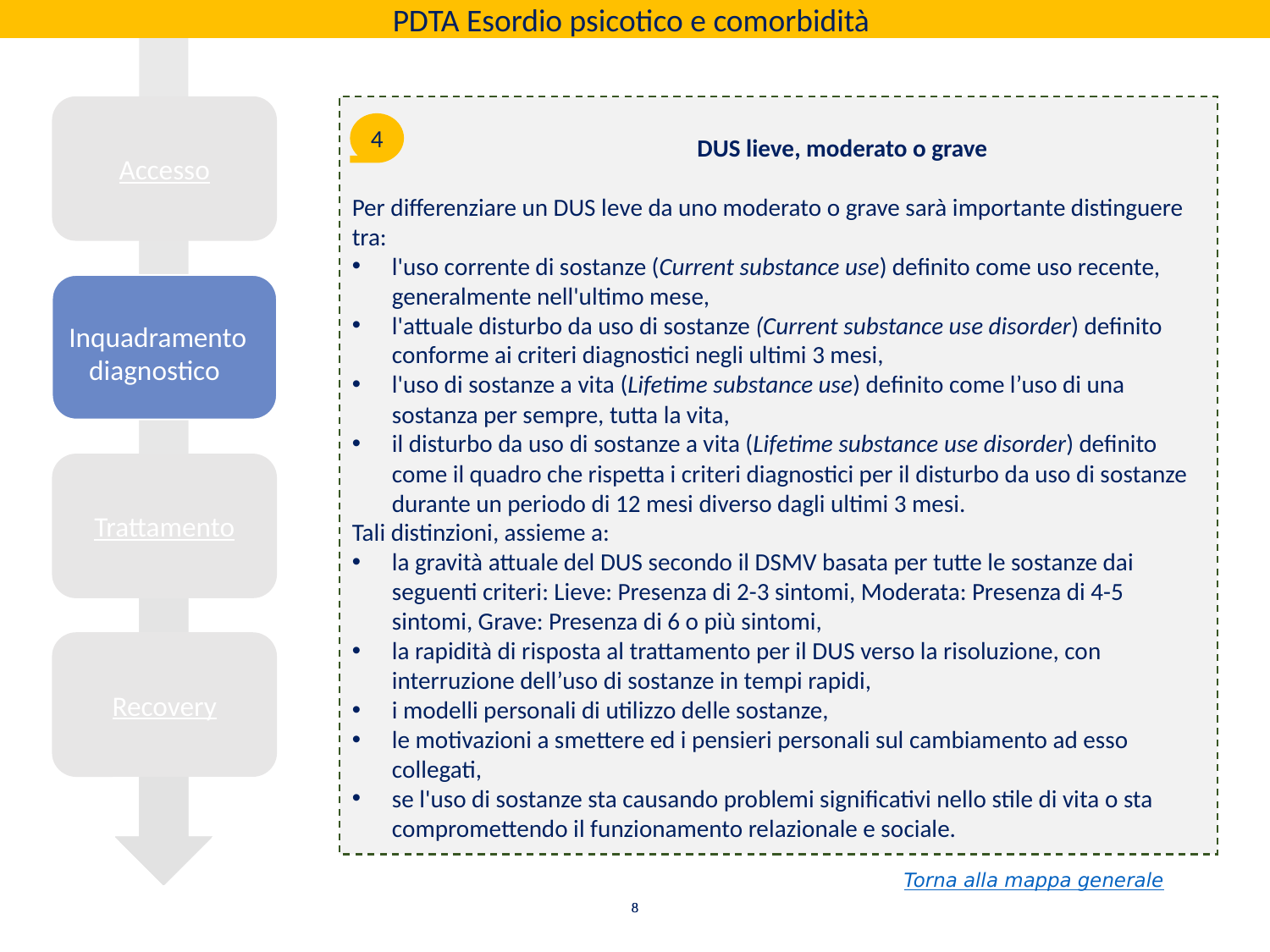

PDTA Esordio psicotico e comorbidità

Accesso

	DUS lieve, moderato o grave

Per differenziare un DUS leve da uno moderato o grave sarà importante distinguere tra:
l'uso corrente di sostanze (Current substance use) definito come uso recente, generalmente nell'ultimo mese,
l'attuale disturbo da uso di sostanze (Current substance use disorder) definito conforme ai criteri diagnostici negli ultimi 3 mesi,
l'uso di sostanze a vita (Lifetime substance use) definito come l’uso di una sostanza per sempre, tutta la vita,
il disturbo da uso di sostanze a vita (Lifetime substance use disorder) definito come il quadro che rispetta i criteri diagnostici per il disturbo da uso di sostanze durante un periodo di 12 mesi diverso dagli ultimi 3 mesi.
Tali distinzioni, assieme a:
la gravità attuale del DUS secondo il DSMV basata per tutte le sostanze dai seguenti criteri: Lieve: Presenza di 2-3 sintomi, Moderata: Presenza di 4-5 sintomi, Grave: Presenza di 6 o più sintomi,
la rapidità di risposta al trattamento per il DUS verso la risoluzione, con interruzione dell’uso di sostanze in tempi rapidi,
i modelli personali di utilizzo delle sostanze,
le motivazioni a smettere ed i pensieri personali sul cambiamento ad esso collegati,
se l'uso di sostanze sta causando problemi significativi nello stile di vita o sta compromettendo il funzionamento relazionale e sociale.

4
Inquadramento diagnostico
Trattamento
Recovery
Torna alla mappa generale